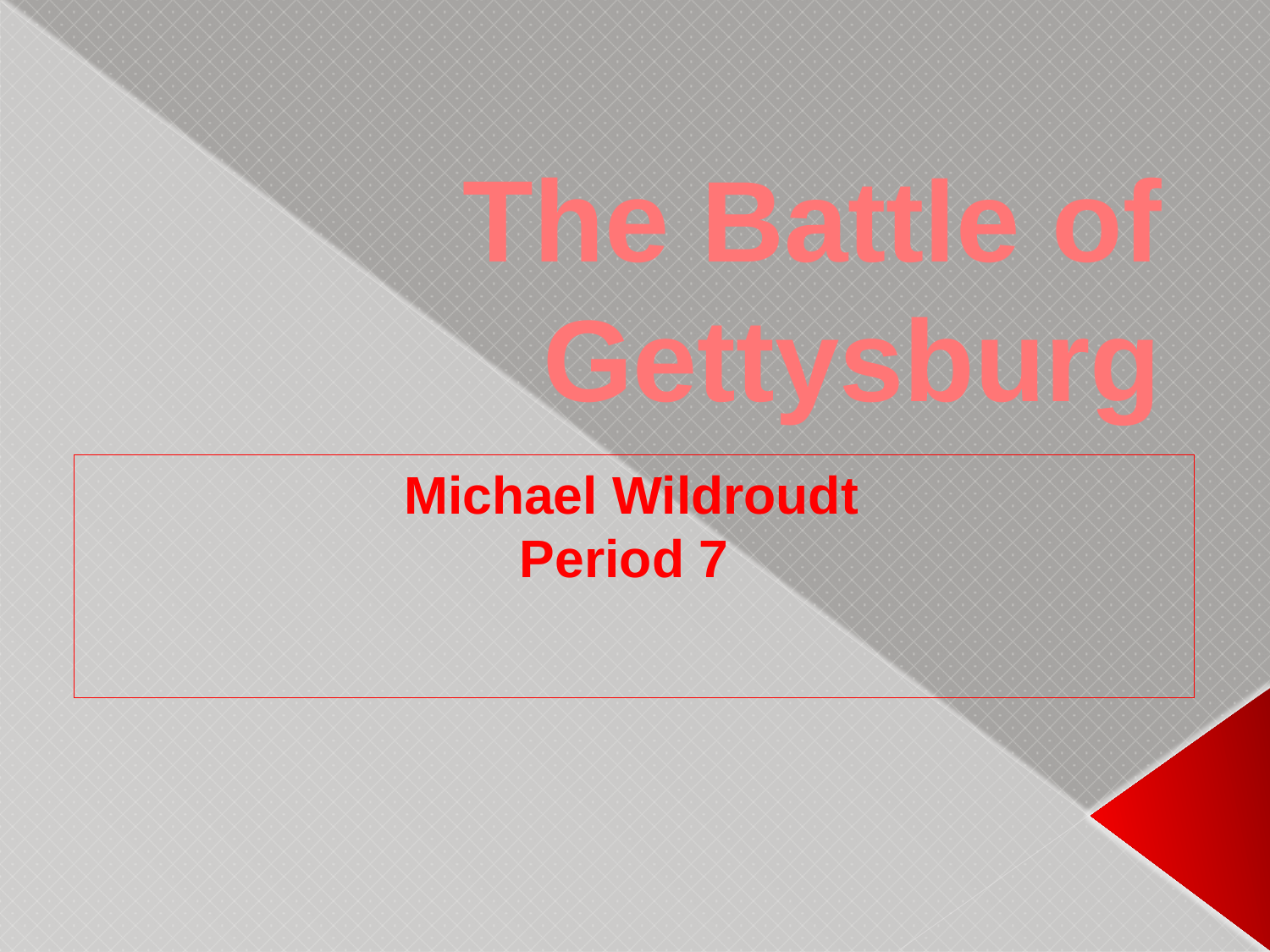

# The Battle of Gettysburg
Michael Wildroudt
Period 7